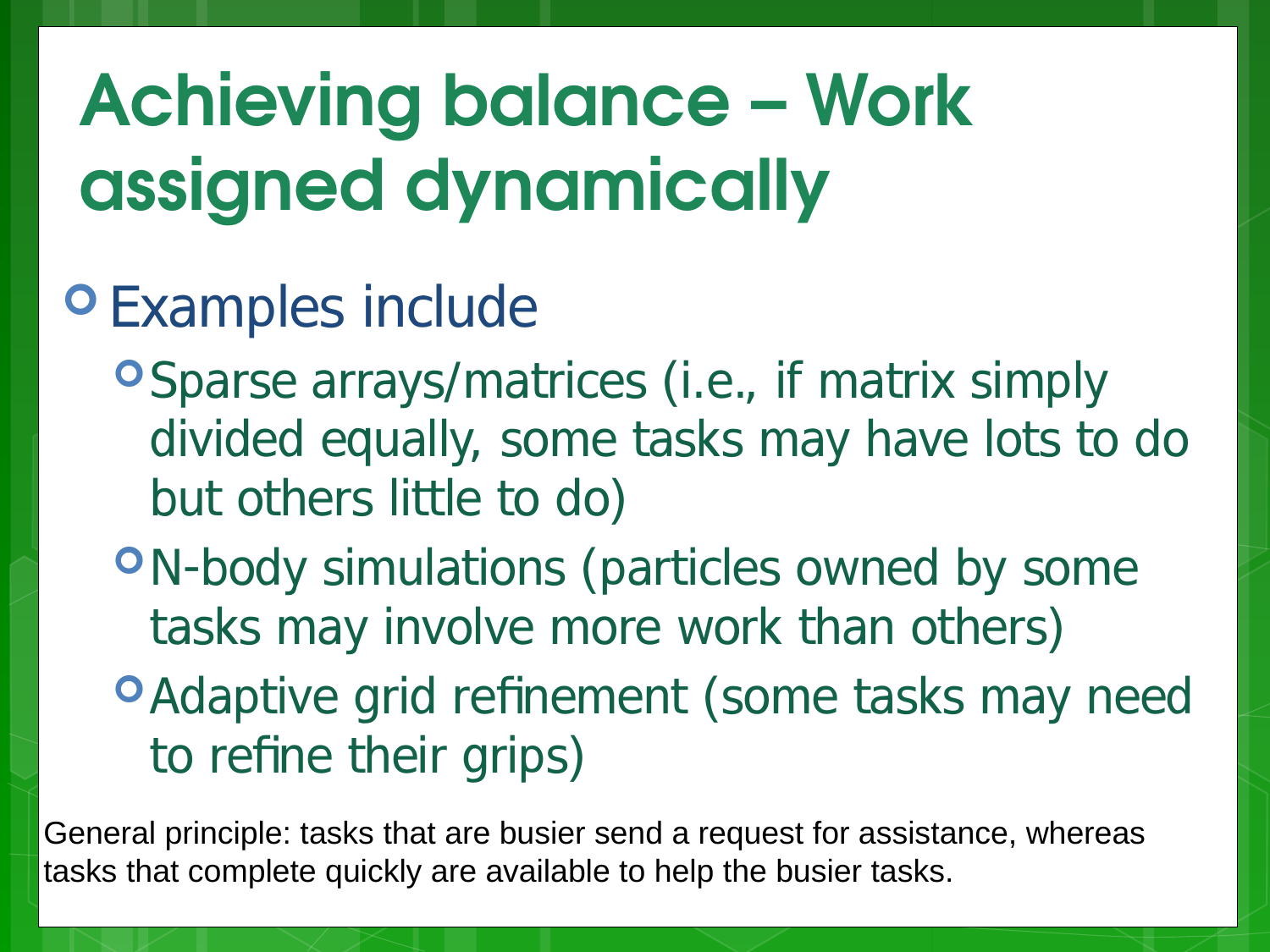

# Achieving balance – Work assigned dynamically
Examples include
Sparse arrays/matrices (i.e., if matrix simply divided equally, some tasks may have lots to do but others little to do)
N-body simulations (particles owned by some tasks may involve more work than others)
Adaptive grid refinement (some tasks may need to refine their grips)
General principle: tasks that are busier send a request for assistance, whereas tasks that complete quickly are available to help the busier tasks.